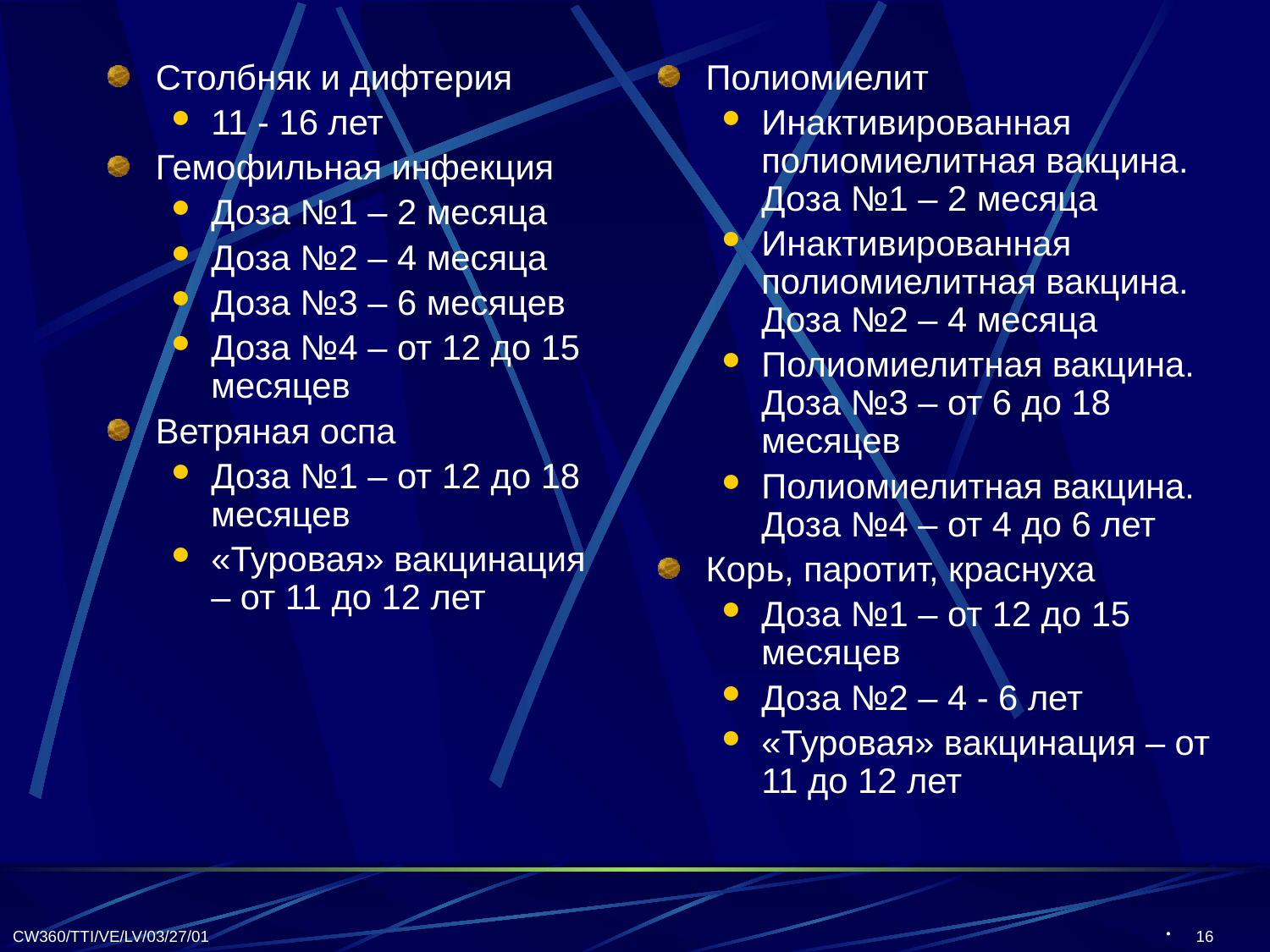

Столбняк и дифтерия
11 - 16 лет
Гемофильная инфекция
Доза №1 – 2 месяца
Доза №2 – 4 месяца
Доза №3 – 6 месяцев
Доза №4 – от 12 до 15 месяцев
Ветряная оспа
Доза №1 – от 12 до 18 месяцев
«Туровая» вакцинация – от 11 до 12 лет
Полиомиелит
Инактивированная полиомиелитная вакцина. Доза №1 – 2 месяца
Инактивированная  полиомиелитная вакцина. Доза №2 – 4 месяца
Полиомиелитная вакцина. Доза №3 – от 6 до 18 месяцев
Полиомиелитная вакцина. Доза №4 – от 4 до 6 лет
Корь, паротит, краснуха
Доза №1 – от 12 до 15 месяцев
Доза №2 – 4 - 6 лет
«Туровая» вакцинация – от 11 до 12 лет
CW360/TTI/VE/LV/03/27/01